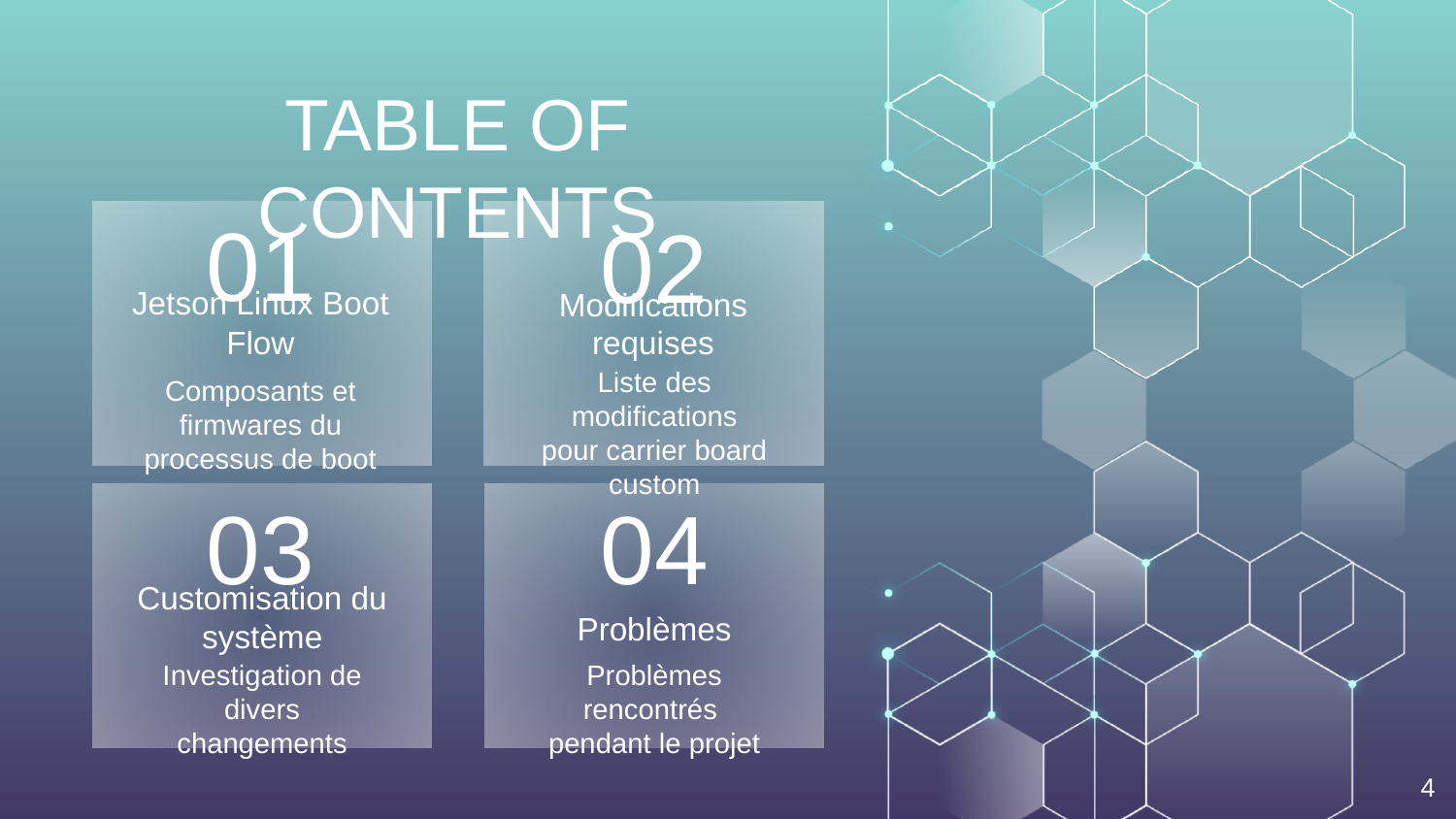

TABLE OF CONTENTS
01
02
# Jetson Linux Boot Flow
Modifications requises
Liste des modifications
pour carrier board custom
Composants et firmwares du processus de boot
03
04
Problèmes
Customisation du système
Investigation de divers
changements
Problèmes rencontrés
pendant le projet
4